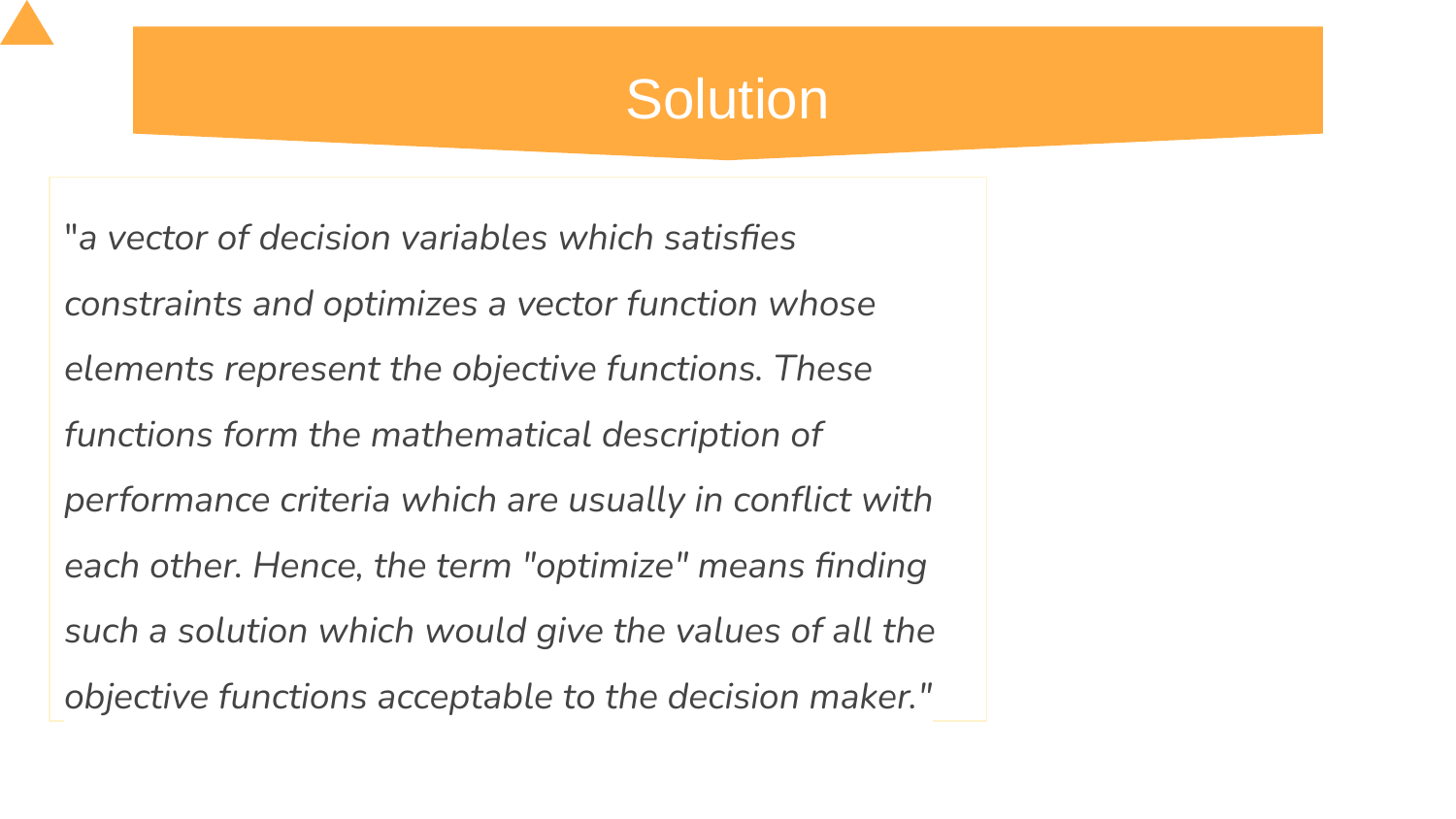

# Solution
"a vector of decision variables which satisfies constraints and optimizes a vector function whose elements represent the objective functions. These functions form the mathematical description of performance criteria which are usually in conflict with each other. Hence, the term "optimize" means finding such a solution which would give the values of all the objective functions acceptable to the decision maker."